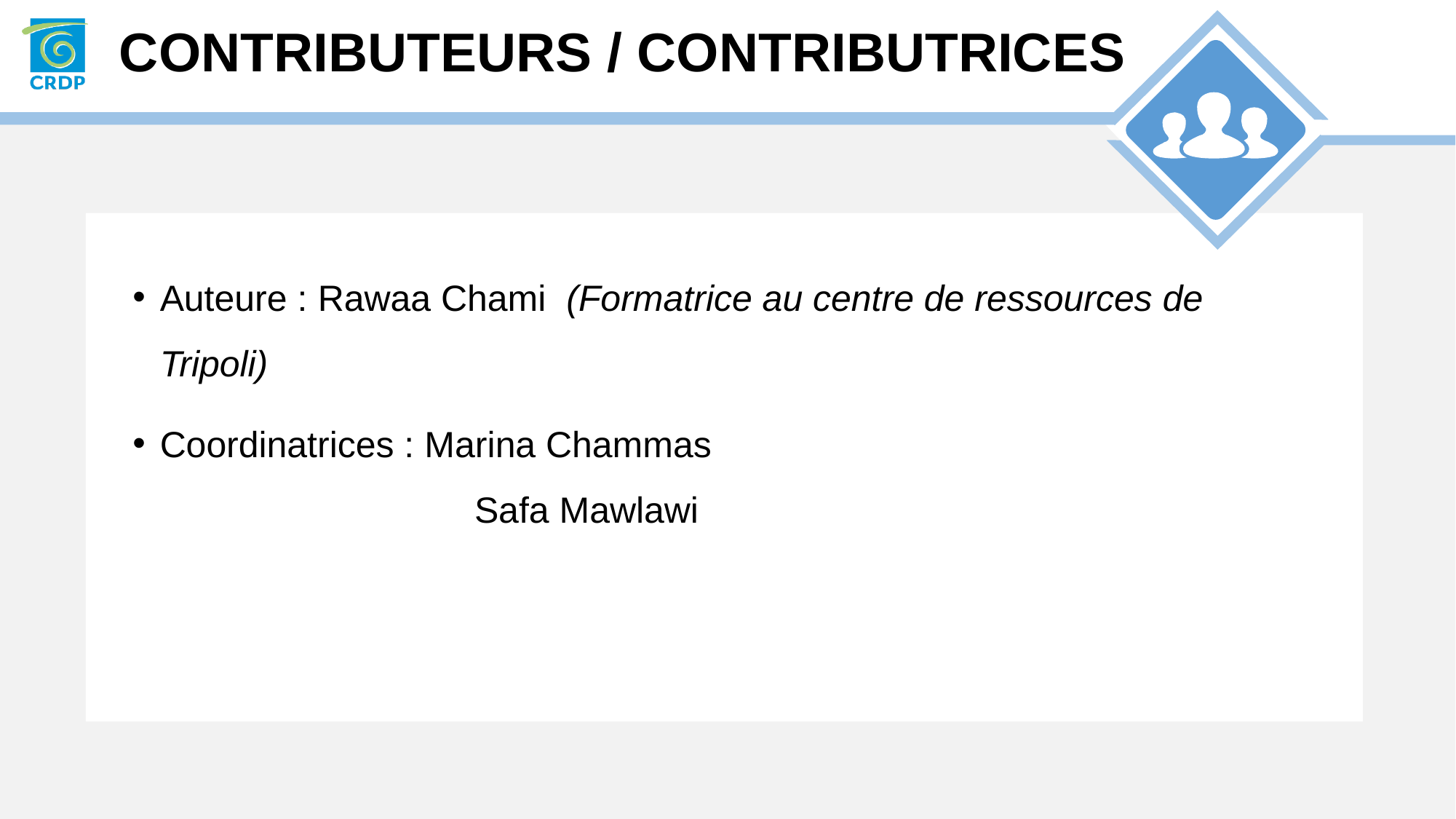

Auteure : Rawaa Chami  (Formatrice au centre de ressources de Tripoli)
Coordinatrices : Marina Chammas
                               Safa Mawlawi